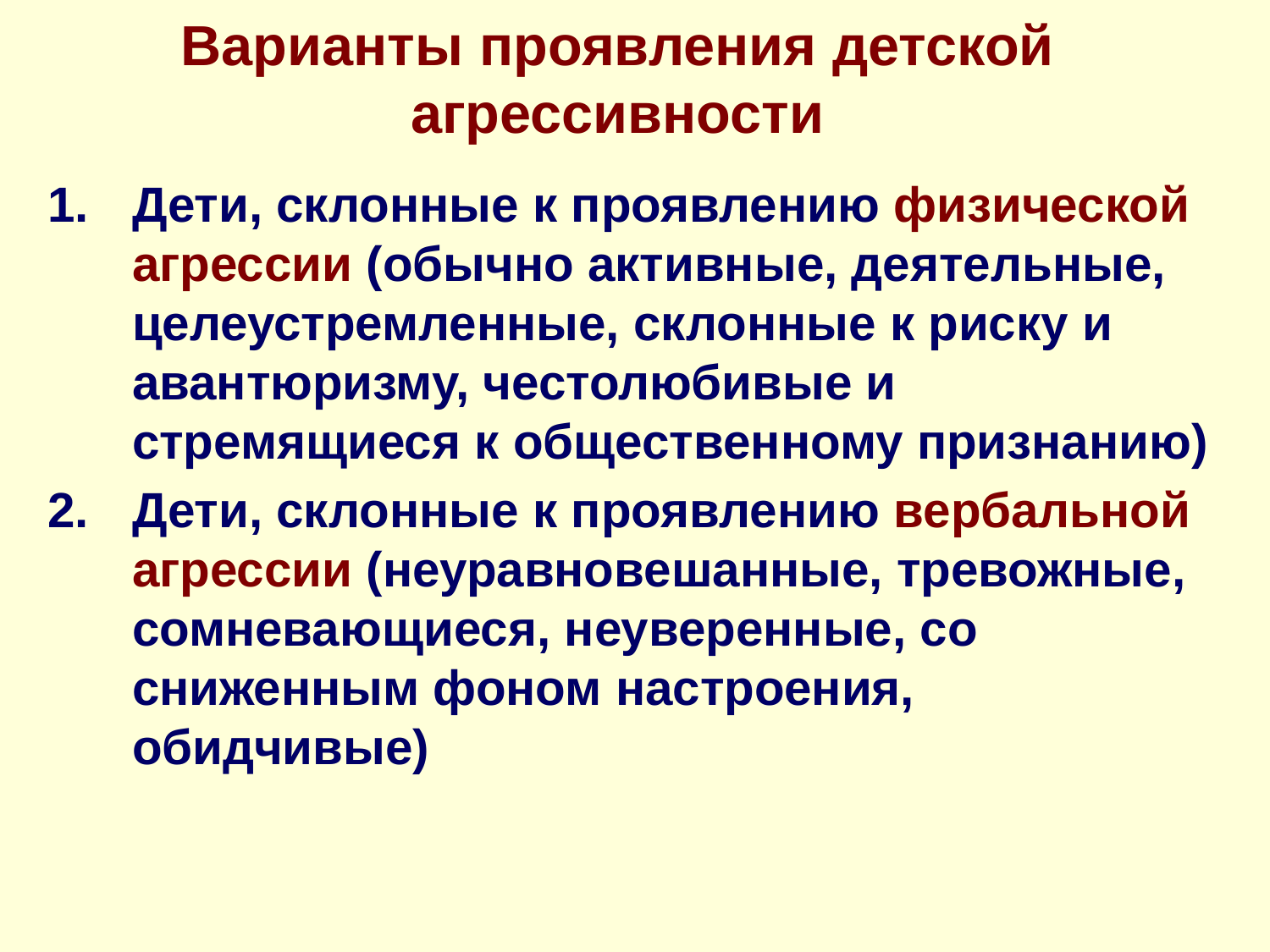

# Варианты проявления детской агрессивности
Дети, склонные к проявлению физической агрессии (обычно активные, деятельные, целеустремленные, склонные к риску и авантюризму, честолюбивые и стремящиеся к общественному признанию)
Дети, склонные к проявлению вербальной агрессии (неуравновешанные, тревожные, сомневающиеся, неуверенные, со сниженным фоном настроения, обидчивые)